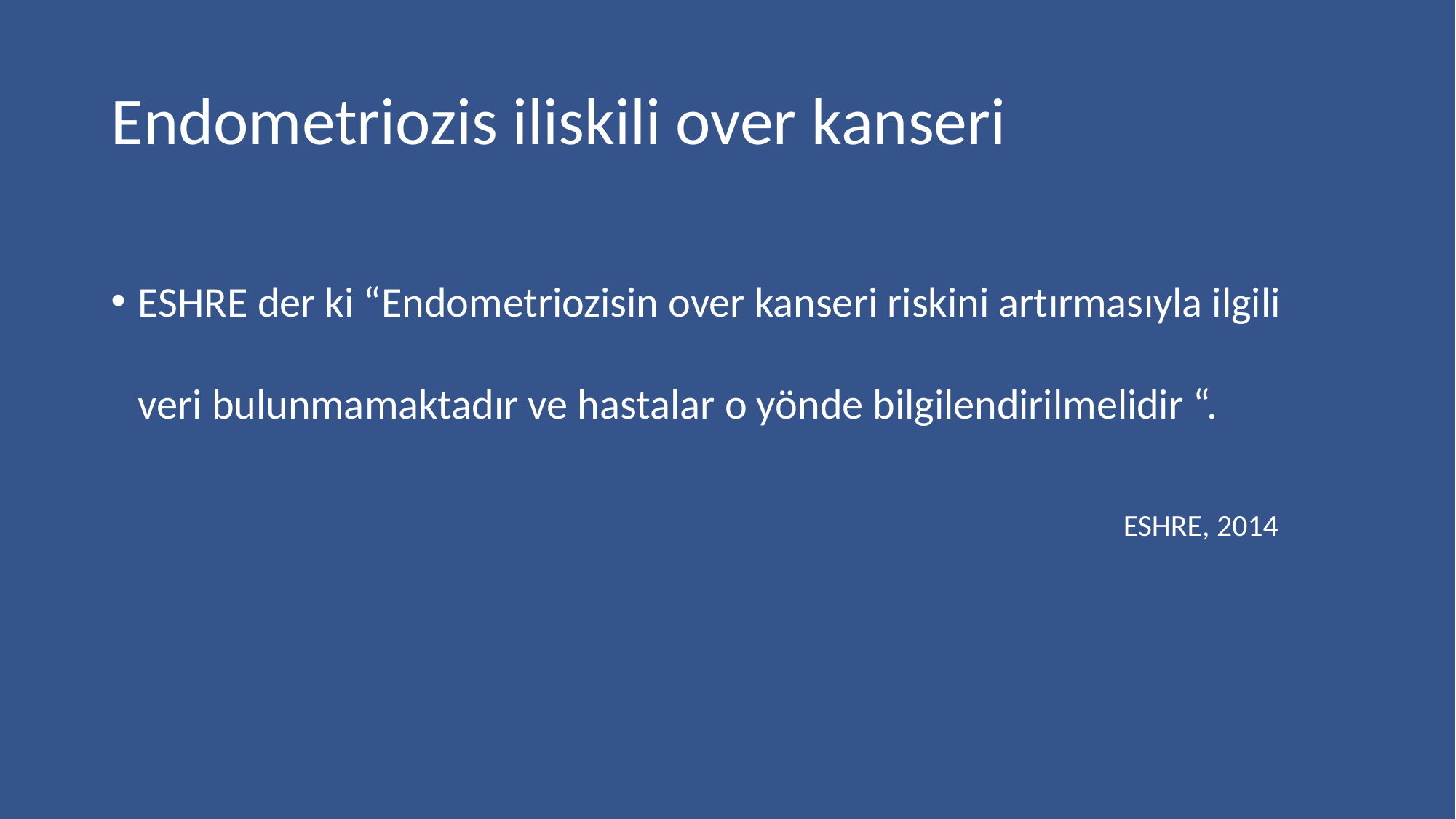

# Endometriozis iliskili over kanseri
ESHRE der ki “Endometriozisin over kanseri riskini artırmasıyla ilgili veri bulunmamaktadır ve hastalar o yönde bilgilendirilmelidir “.
                                                                                                         ESHRE, 2014